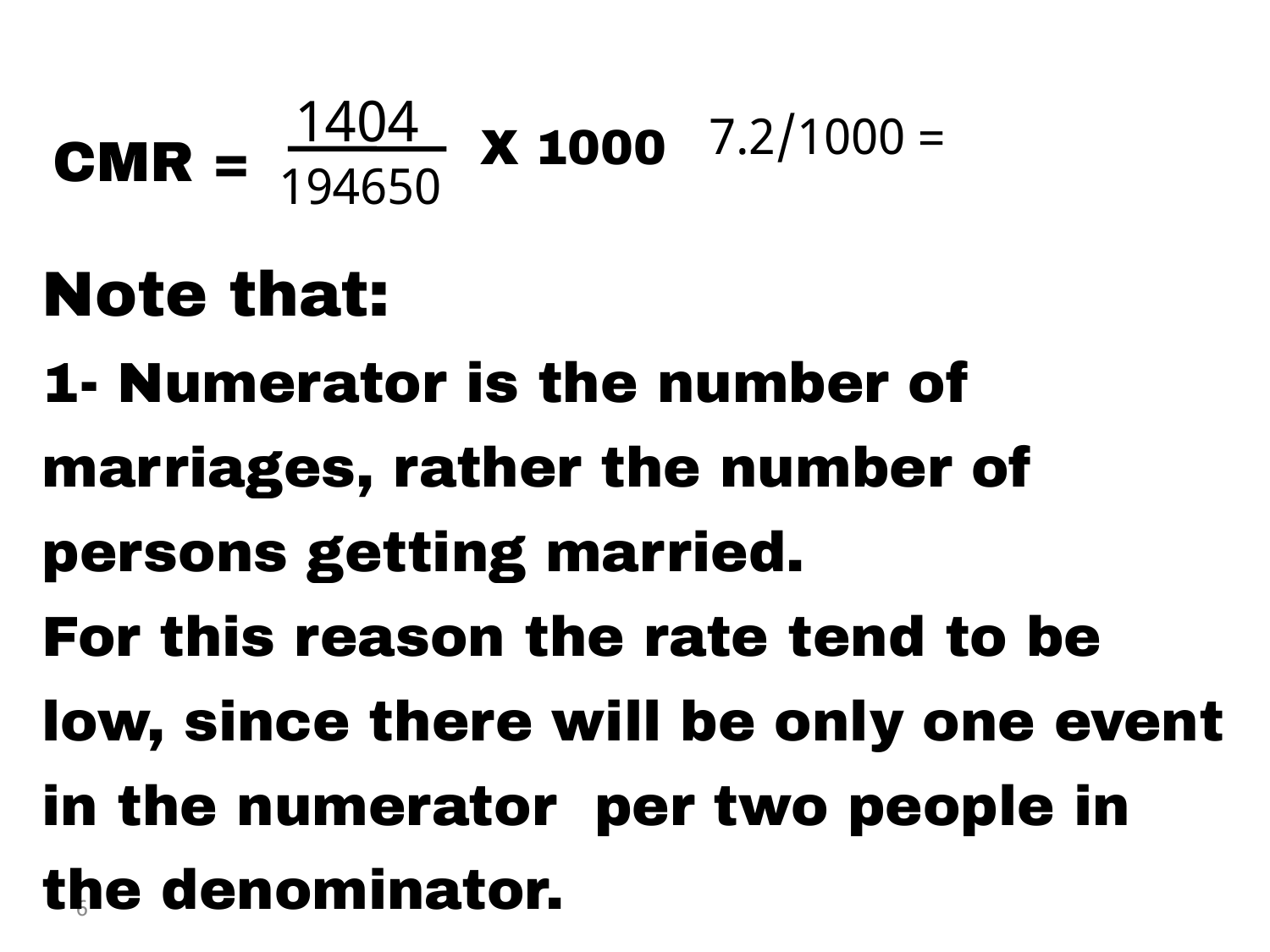

1404
= 7.2/1000
X 1000
CMR =
194650
Note that:
1- Numerator is the number of marriages, rather the number of persons getting married.
For this reason the rate tend to be low, since there will be only one event in the numerator  per two people in the denominator.
6